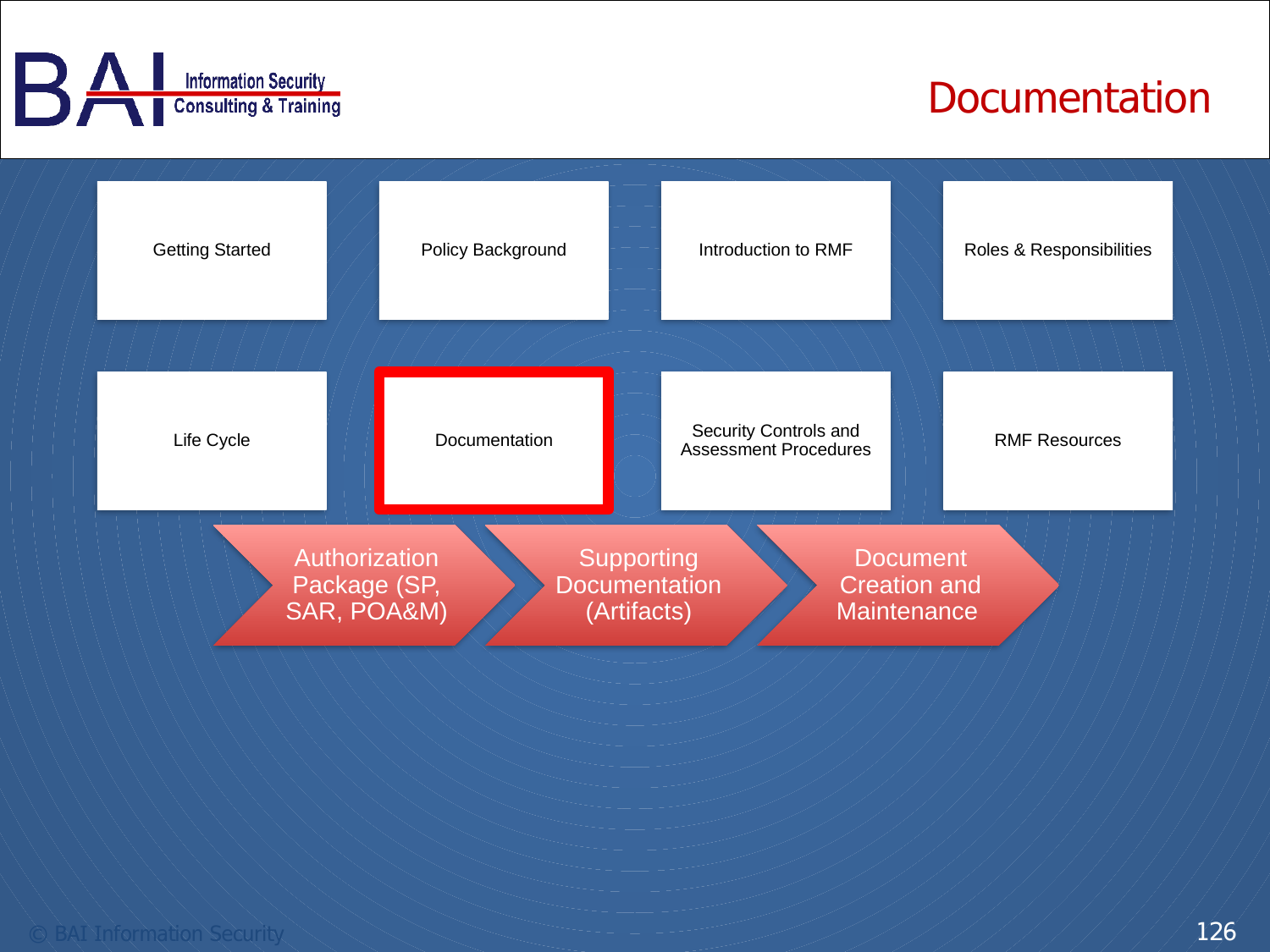

# Documentation

Getting Started

Policy Background

Introduction to RMF

Roles & Responsibilities

Life Cycle

Documentation

Security Controls and Assessment Procedures

RMF Resources

Authorization Package (SP, SAR, POA&M)

Supporting Documentation (Artifacts)

Document Creation and Maintenance